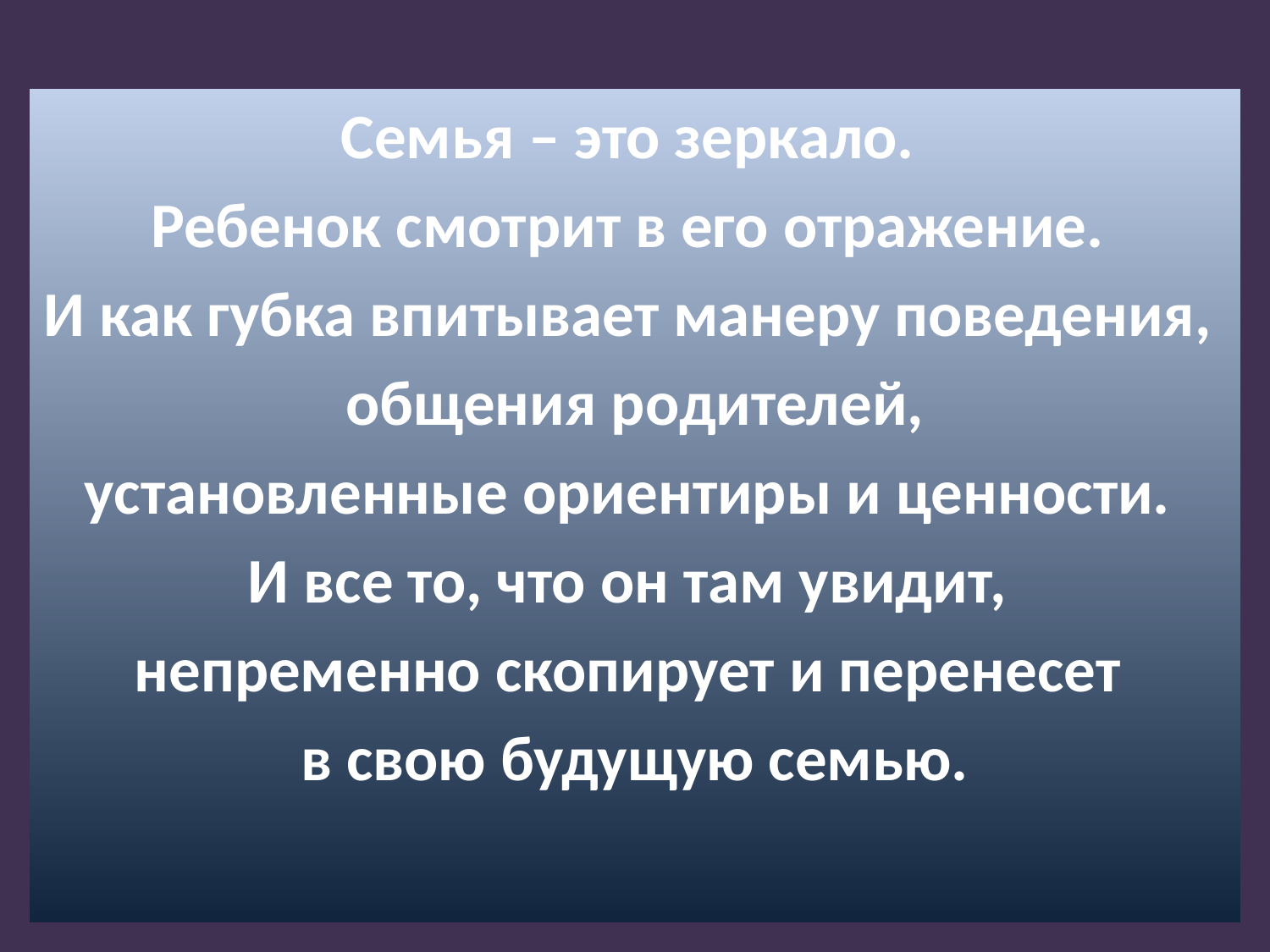

#
Семья – это зеркало.
Ребенок смотрит в его отражение.
И как губка впитывает манеру поведения,
общения родителей,
установленные ориентиры и ценности.
И все то, что он там увидит,
непременно скопирует и перенесет
в свою будущую семью.